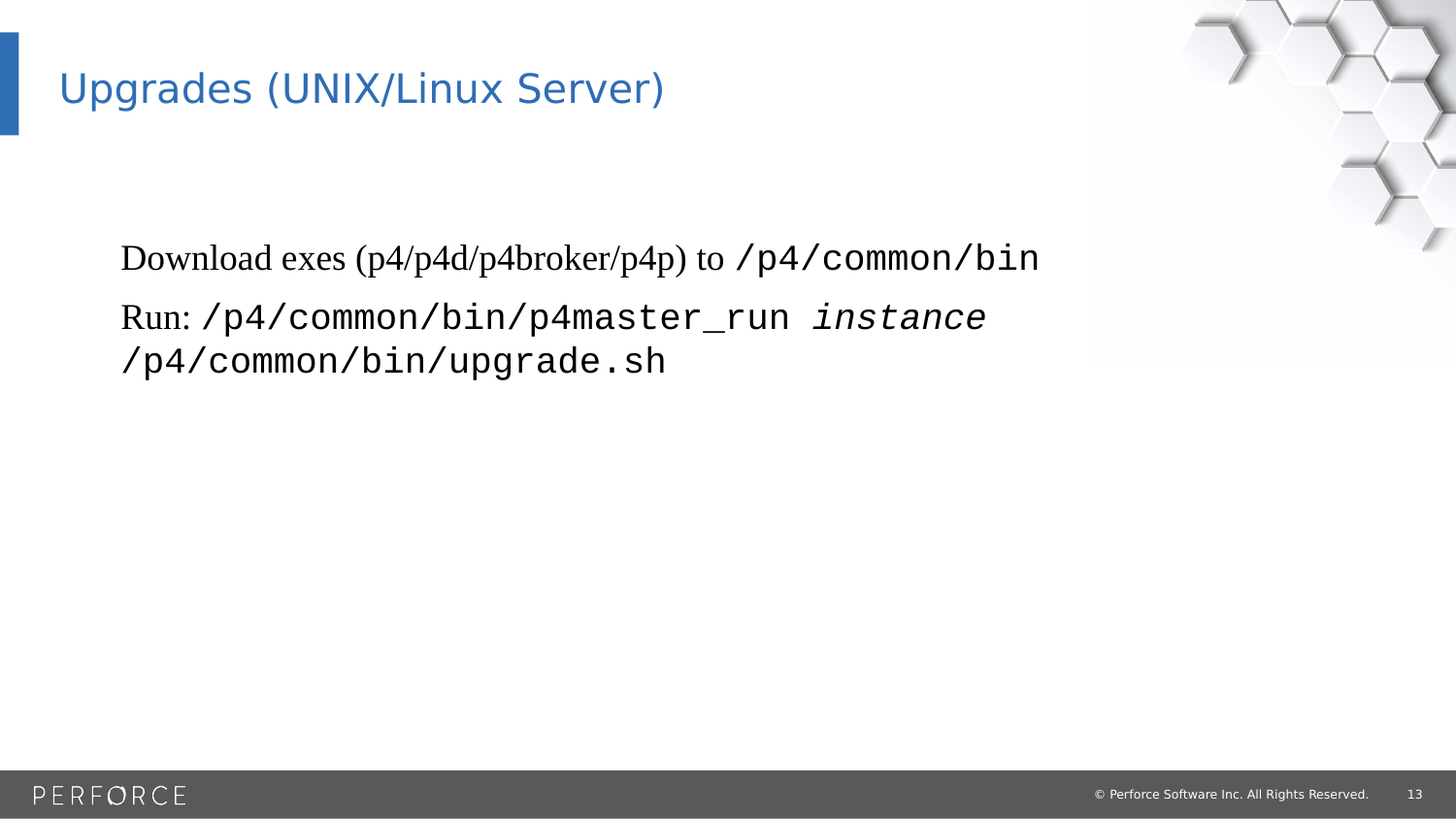

# Upgrades (UNIX/Linux Server)

Download exes (p4/p4d/p4broker/p4p) to /p4/common/bin
Run: /p4/common/bin/p4master_run instance /p4/common/bin/upgrade.sh